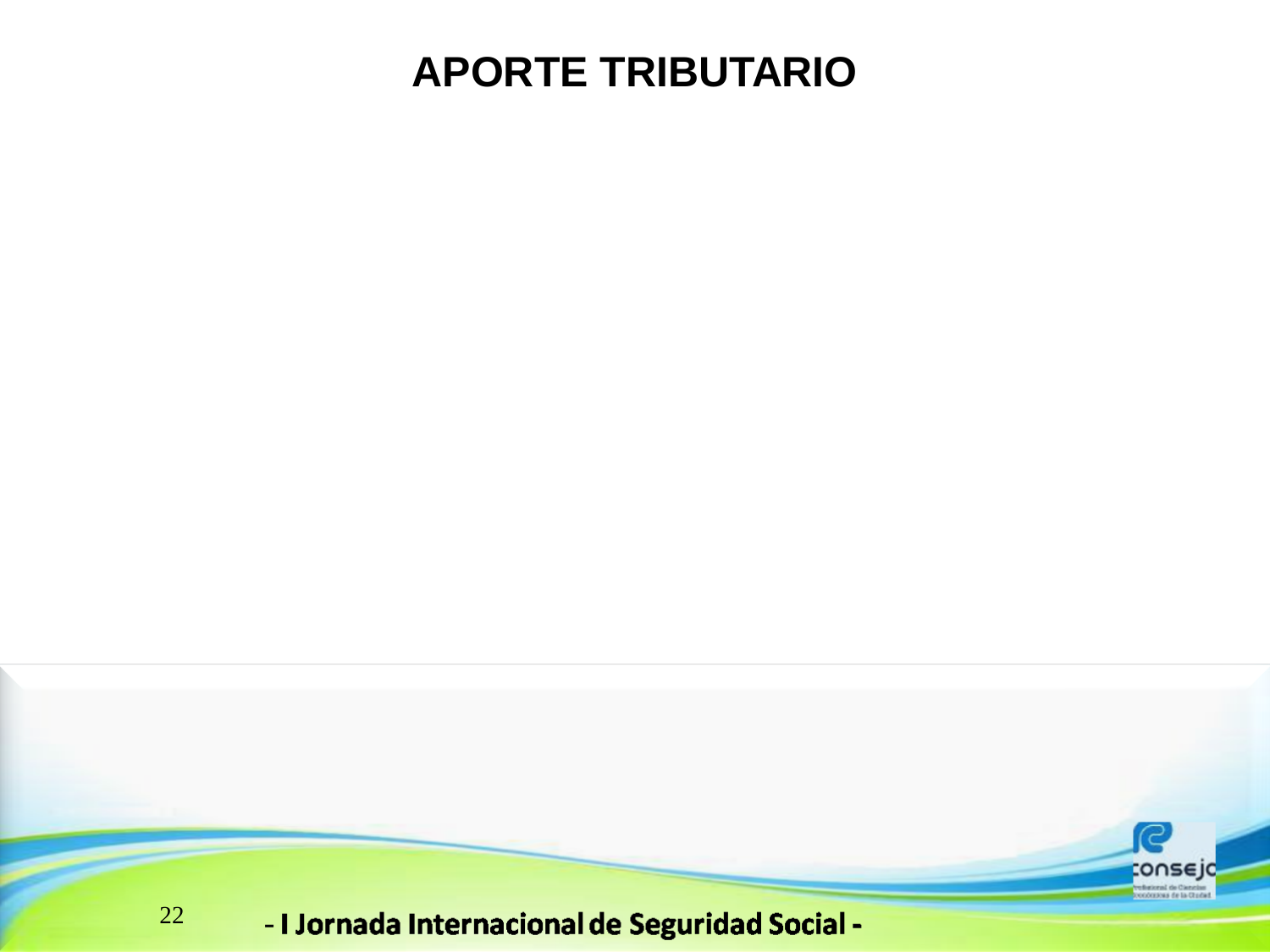

# APORTE TRIBUTARIO
2012
55.656,4 – 12.061,8 = 43.594,6 mill. (21,24%) de los recursos

2025
55.656,4 + 21.159,6 = 76.816 (33,92%)  (1° escenario)
55.656,4 + 31572 = 87.228,4  (40,37%)  (2°     “         )

2050
55.656,4  + 45.474,5 = 101.130,9  (41,8%)   (1° escenario)
55.656,4  + 148.007 = 203.663,4 (87,96%)   (2°      “       )
22